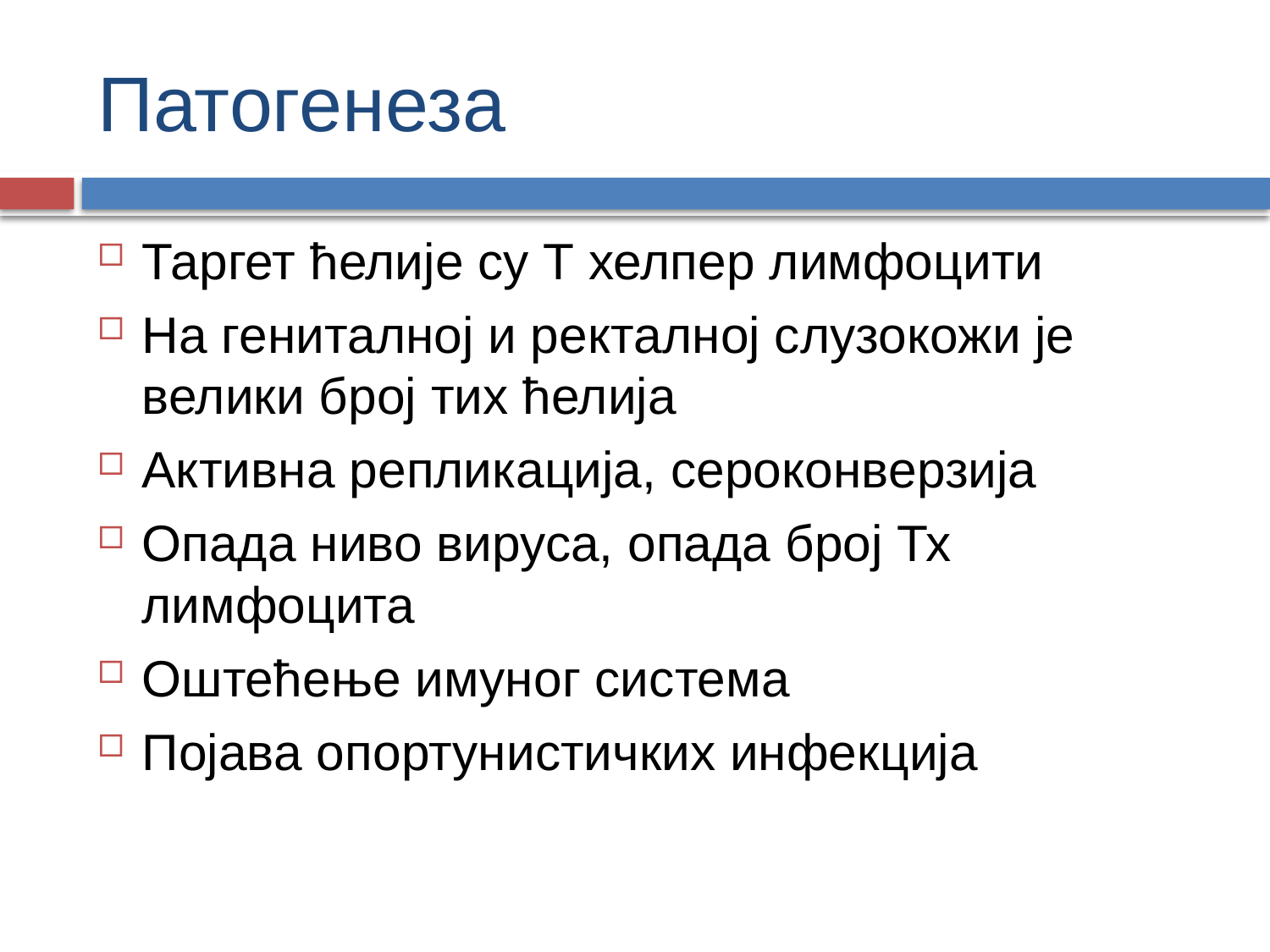

# Патогенеза
Таргет ћелије су Т хелпер лимфоцити
На гениталној и ректалној слузокожи је велики број тих ћелија
Активна репликација, сероконверзија
Опада ниво вируса, опада број Тх лимфоцита
Оштећење имуног система
Појава опортунистичких инфекција